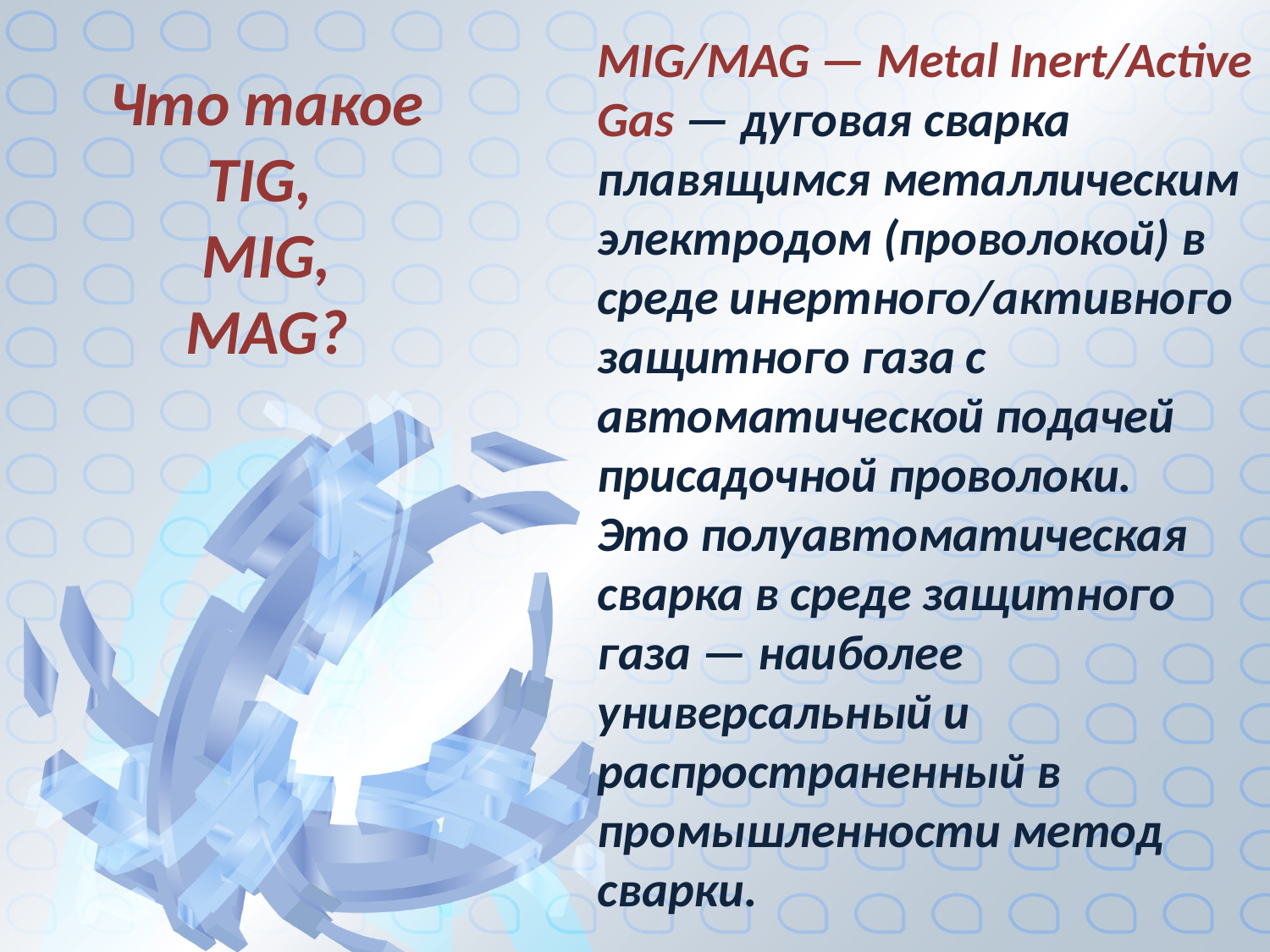

MIG/MAG — Metal Inert/Active Gas — дуговая сварка плавящимся металлическим электродом (проволокой) в среде инертного/активного защитного газа с автоматической подачей присадочной проволоки.
Это полуавтоматическая сварка в среде защитного газа — наиболее универсальный и распространенный в промышленности метод сварки.
Что такое TIG,
MIG,
MAG?